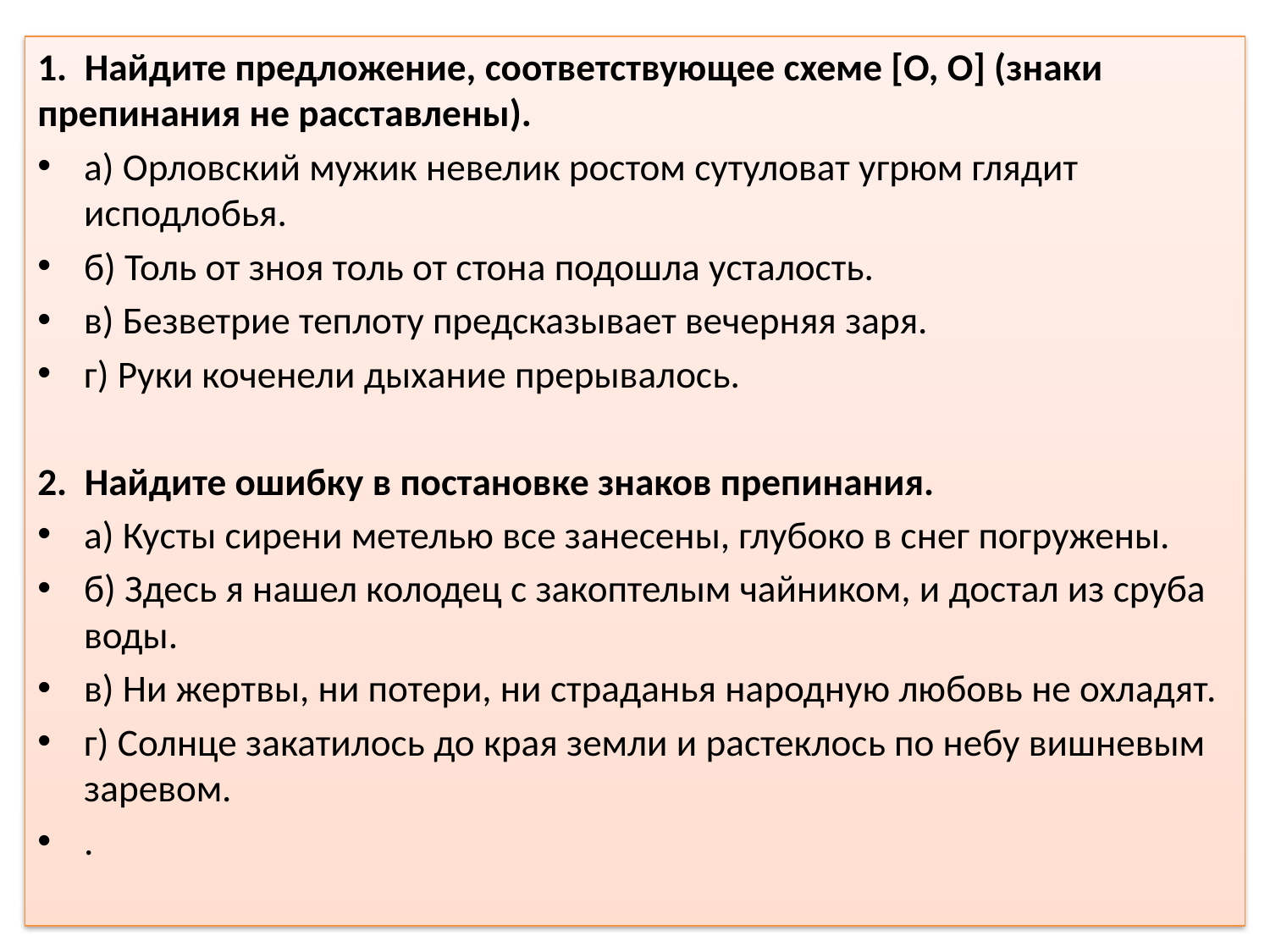

1.  Найдите предложение, соответствующее схеме [О, О] (знаки препинания не расставлены).
а) Орловский мужик невелик ростом сутуловат угрюм глядит исподлобья.
б) Толь от зноя толь от стона подошла усталость.
в) Безветрие теплоту предсказывает вечерняя заря.
г) Руки коченели дыхание прерывалось.

2.  Найдите ошибку в постановке знаков препинания.
а) Кусты сирени метелью все занесены, глубоко в снег погружены.
б) Здесь я нашел колодец с закоптелым чайником, и достал из сруба воды.
в) Ни жертвы, ни потери, ни страданья народную любовь не охладят.
г) Солнце закатилось до края земли и растеклось по небу вишневым заревом.
.

#